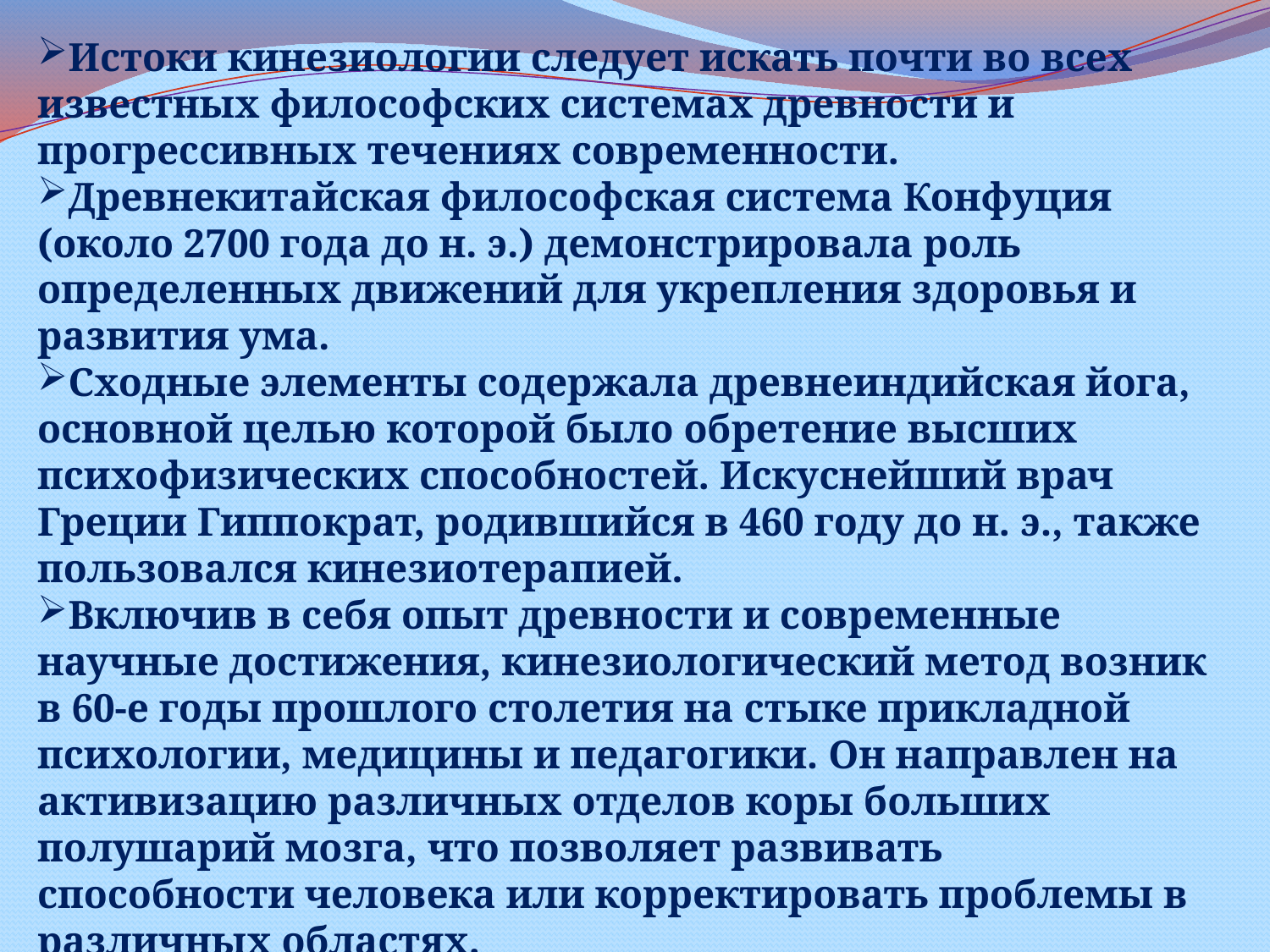

Истоки кинезиологии следует искать почти во всех известных философских системах древности и прогрессивных течениях современности.
Древнекитайская философская система Конфуция (около 2700 года до н. э.) демонстрировала роль определенных движений для укрепления здоровья и развития ума.
Сходные элементы содержала древнеиндийская йога, основной целью которой было обретение высших психофизических способностей. Искуснейший врач Греции Гиппократ, родившийся в 460 году до н. э., также пользовался кинезиотерапией.
Включив в себя опыт древности и современные научные достижения, кинезиологический метод возник в 60-е годы прошлого столетия на стыке прикладной психологии, медицины и педагогики. Он направлен на активизацию различных отделов коры больших полушарий мозга, что позволяет развивать способности человека или корректировать проблемы в различных областях.